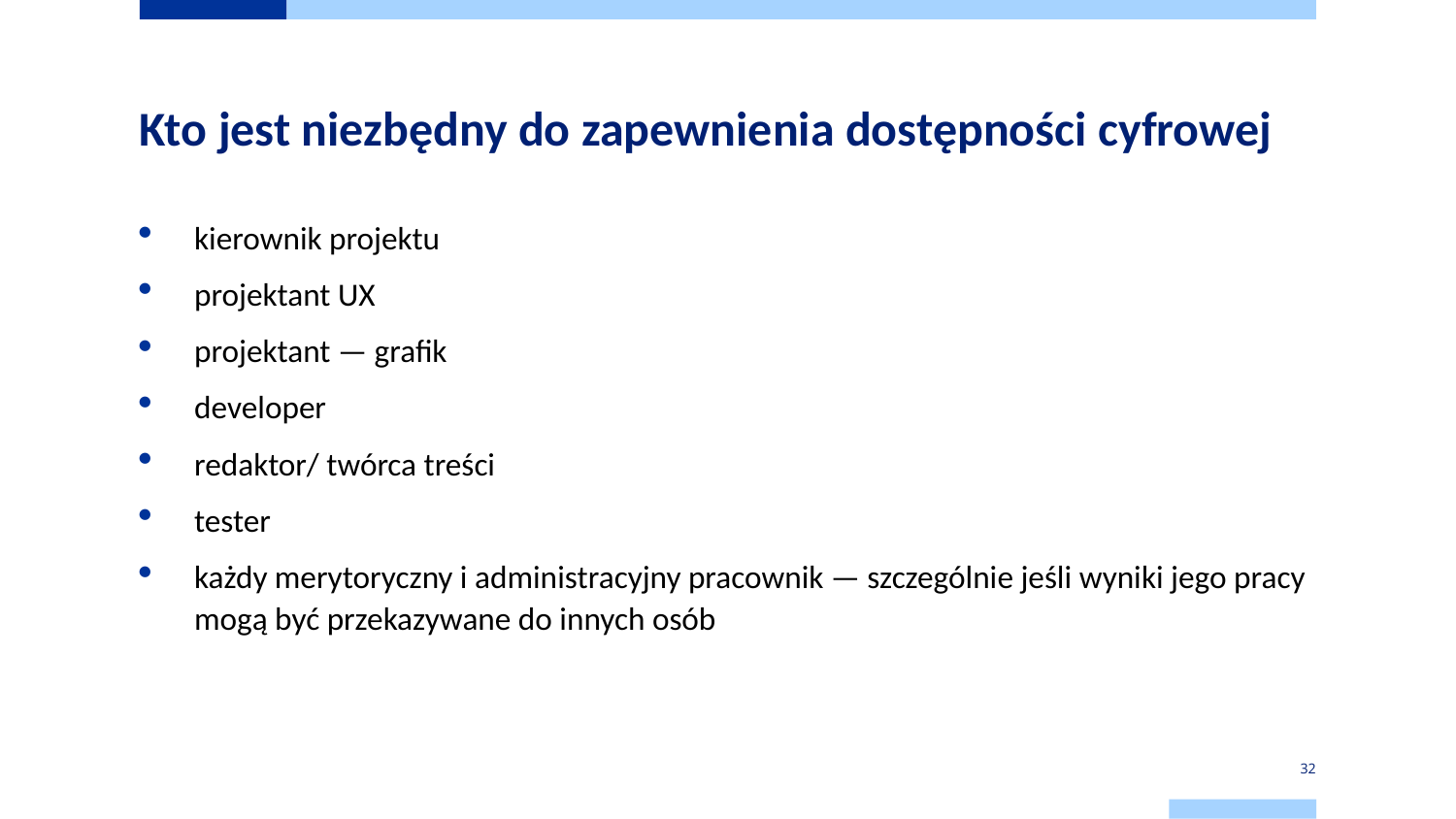

# Kto jest niezbędny do zapewnienia dostępności cyfrowej
kierownik projektu
projektant UX
projektant — grafik
developer
redaktor/ twórca treści
tester
każdy merytoryczny i administracyjny pracownik — szczególnie jeśli wyniki jego pracy mogą być przekazywane do innych osób
32